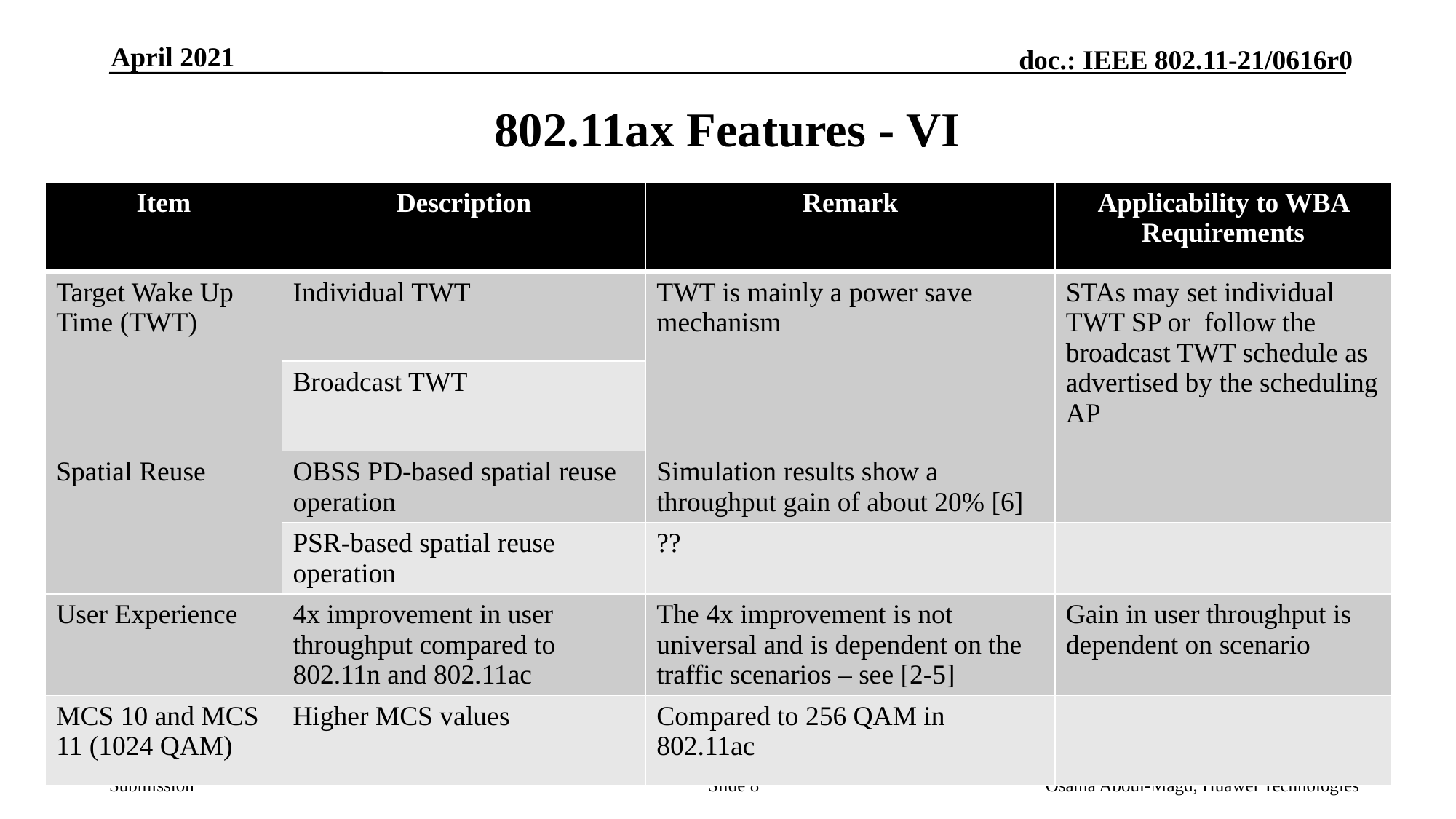

April 2021
# 802.11ax Features - VI
| Item | Description | Remark | Applicability to WBA Requirements |
| --- | --- | --- | --- |
| Target Wake Up Time (TWT) | Individual TWT | TWT is mainly a power save mechanism | STAs may set individual TWT SP or follow the broadcast TWT schedule as advertised by the scheduling AP |
|  | Broadcast TWT |  |  |
| Spatial Reuse | OBSS PD-based spatial reuse operation | Simulation results show a throughput gain of about 20% [6] |  |
|  | PSR-based spatial reuse operation | ?? |  |
| User Experience | 4x improvement in user throughput compared to 802.11n and 802.11ac | The 4x improvement is not universal and is dependent on the traffic scenarios – see [2-5] | Gain in user throughput is dependent on scenario |
| MCS 10 and MCS 11 (1024 QAM) | Higher MCS values | Compared to 256 QAM in 802.11ac |  |
Slide 8
Osama Aboul-Magd, Huawei Technologies